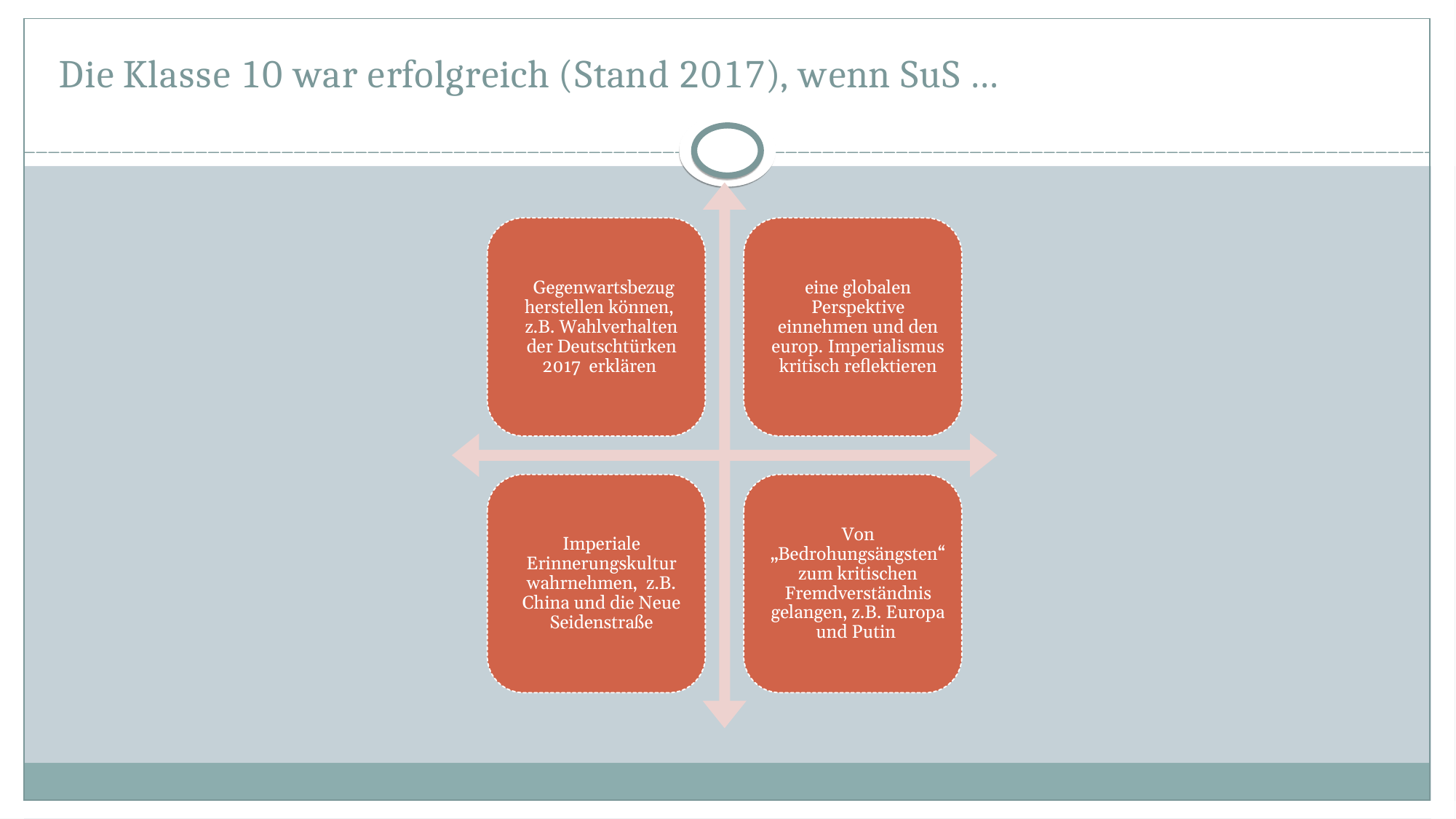

Die Klasse 10 war erfolgreich (Stand 2017), wenn SuS …

 Gegenwartsbezug herstellen können,  z.B. Wahlverhalten der Deutschtürken 2017  erklären
eine globalen Perspektive einnehmen und den europ. Imperialismus kritisch reflektieren
Imperiale Erinnerungskultur wahrnehmen,  z.B. China und die Neue Seidenstraße
Von „Bedrohungsängsten“ zum kritischen Fremdverständnis gelangen, z.B. Europa und Putin